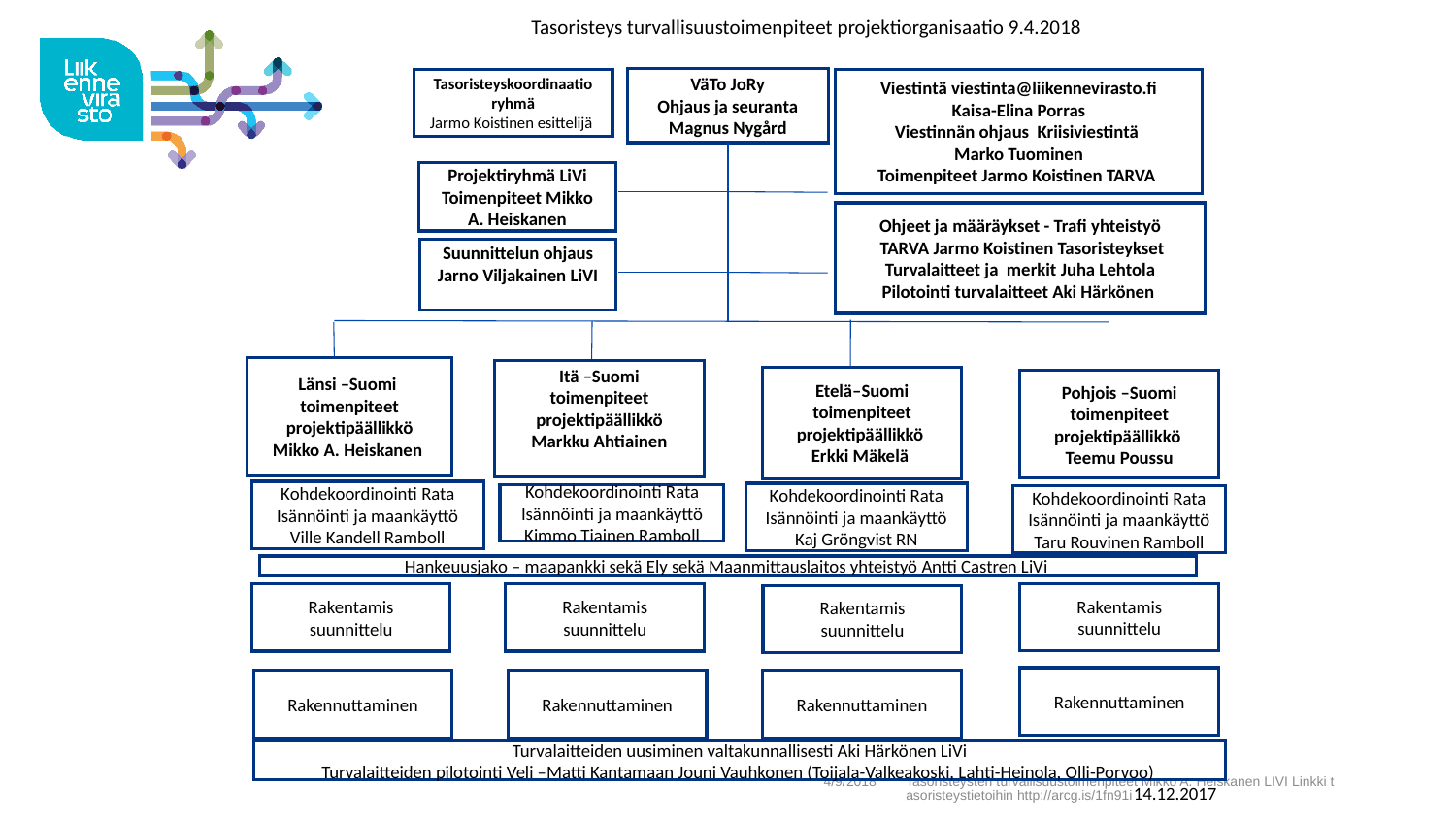

Tasoristeys turvallisuustoimenpiteet projektiorganisaatio 9.4.2018
VäTo JoRy
Ohjaus ja seuranta
Magnus Nygård
Viestintä viestinta@liikennevirasto.fi
Kaisa-Elina Porras
Viestinnän ohjaus  Kriisiviestintä
Marko Tuominen
Toimenpiteet Jarmo Koistinen TARVA
Tasoristeyskoordinaatio ryhmä
Jarmo Koistinen esittelijä
Projektiryhmä LiVi
Toimenpiteet Mikko A. Heiskanen
Ohjeet ja määräykset - Trafi yhteistyö
 TARVA Jarmo Koistinen Tasoristeykset
Turvalaitteet ja  merkit Juha Lehtola
Pilotointi turvalaitteet Aki Härkönen
Suunnittelun ohjaus Jarno Viljakainen LiVI

Länsi –Suomi  toimenpiteet projektipäällikkö
Mikko A. Heiskanen
Itä –Suomi toimenpiteet projektipäällikkö
Markku Ahtiainen

Etelä–Suomi toimenpiteet projektipäällikkö
Erkki Mäkelä
Pohjois –Suomi toimenpiteet projektipäällikkö
Teemu Poussu
Kohdekoordinointi Rata Isännöinti ja maankäyttö Ville Kandell Ramboll
Kohdekoordinointi Rata Isännöinti ja maankäyttö Kaj Gröngvist RN
Kohdekoordinointi Rata Isännöinti ja maankäyttö Kimmo Tiainen Ramboll
Kohdekoordinointi Rata Isännöinti ja maankäyttö Taru Rouvinen Ramboll
Hankeuusjako – maapankki sekä Ely sekä Maanmittauslaitos yhteistyö Antti Castren LiVi
Rakentamis suunnittelu
Rakentamis suunnittelu
Rakentamis suunnittelu
Rakentamis suunnittelu
Rakennuttaminen
Rakennuttaminen
Rakennuttaminen
Rakennuttaminen
Turvalaitteiden uusiminen valtakunnallisesti Aki Härkönen LiVi
Turvalaitteiden pilotointi Veli –Matti Kantamaan Jouni Vauhkonen (Toijala-Valkeakoski, Lahti-Heinola, Olli-Porvoo)
4/9/2018
Tasoristeysten turvallisuustoimenpiteet Mikko A. Heiskanen LIVI Linkki tasoristeystietoihin http://arcg.is/1fn91i
14.12.2017